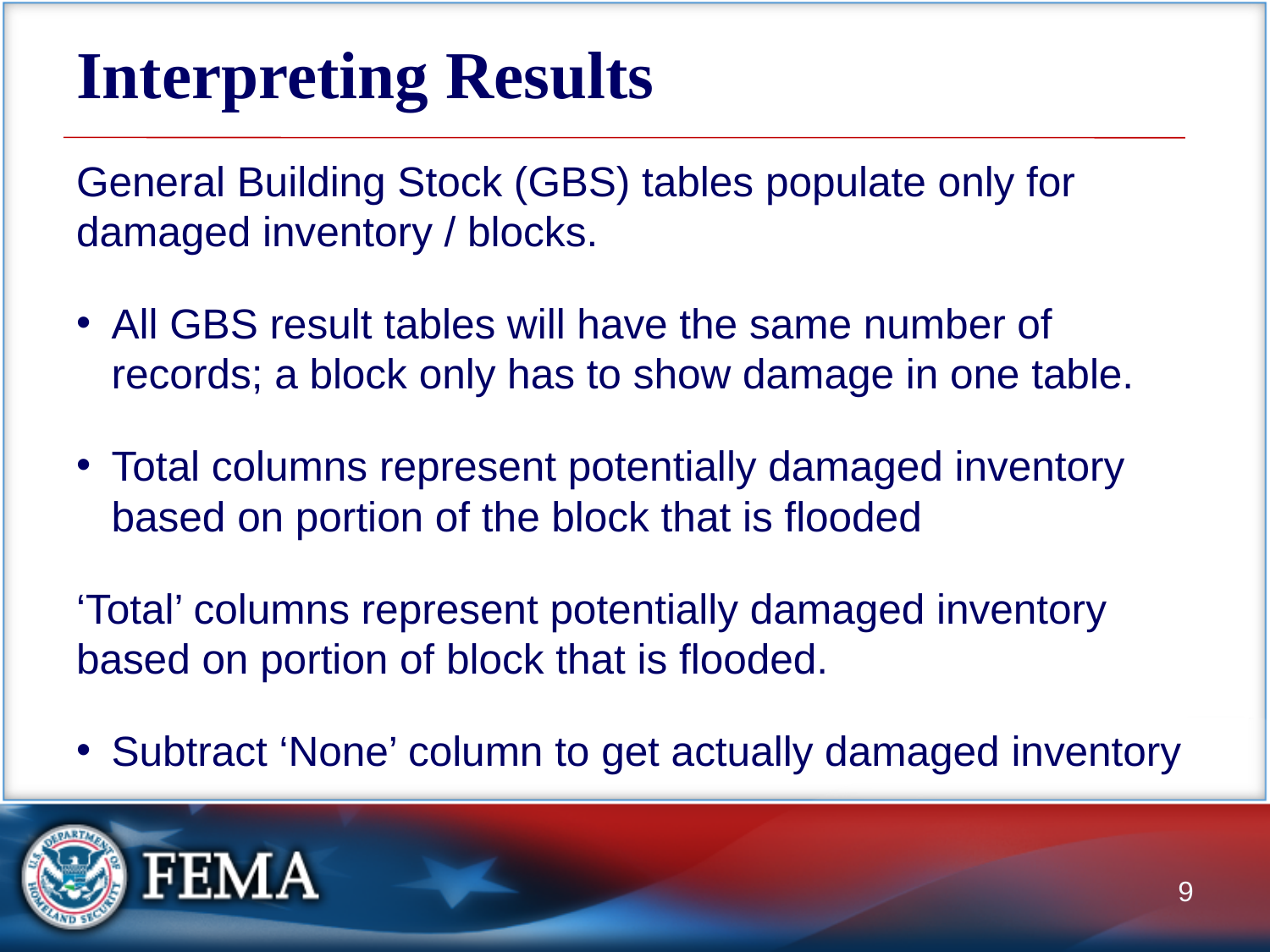

# Interpreting Results
General Building Stock (GBS) tables populate only for damaged inventory / blocks.
All GBS result tables will have the same number of records; a block only has to show damage in one table.
Total columns represent potentially damaged inventory based on portion of the block that is flooded
‘Total’ columns represent potentially damaged inventory based on portion of block that is flooded.
Subtract ‘None’ column to get actually damaged inventory
9